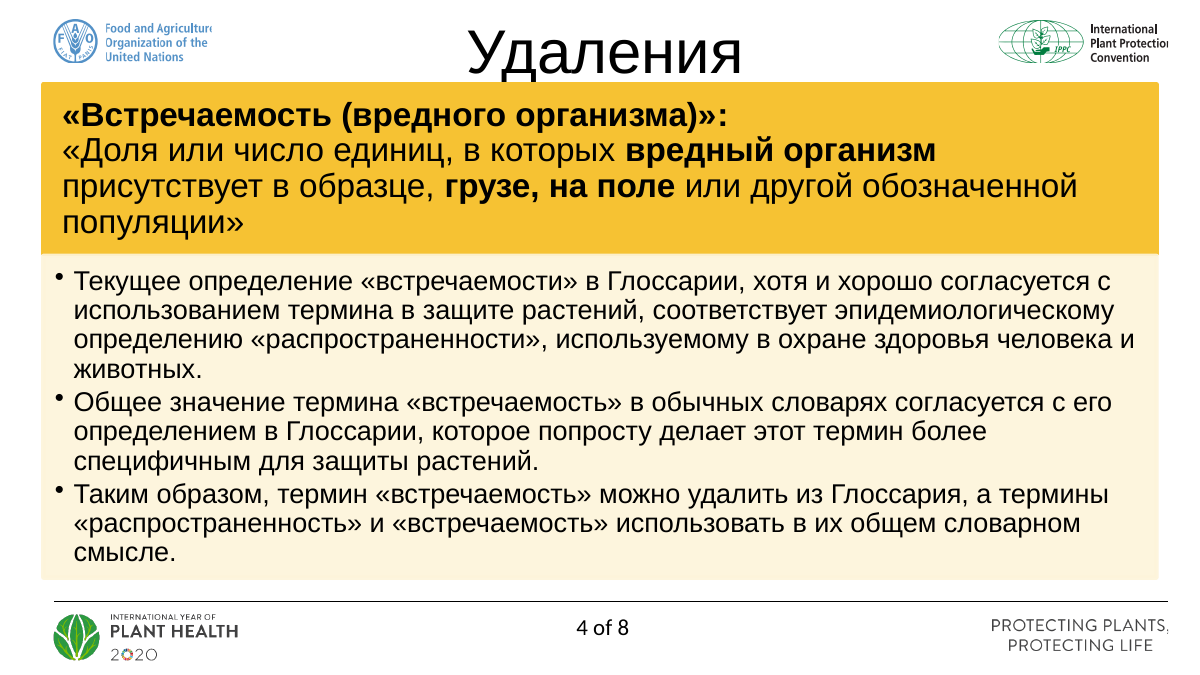

Удаления
«Встречаемость (вредного организма)»:
«Доля или число единиц, в которых вредный организм присутствует в образце, грузе, на поле или другой обозначенной популяции»
Текущее определение «встречаемости» в Глоссарии, хотя и хорошо согласуется с использованием термина в защите растений, соответствует эпидемиологическому определению «распространенности», используемому в охране здоровья человека и животных.
Общее значение термина «встречаемость» в обычных словарях согласуется с его определением в Глоссарии, которое попросту делает этот термин более специфичным для защиты растений.
Таким образом, термин «встречаемость» можно удалить из Глоссария, а термины «распространенность» и «встречаемость» использовать в их общем словарном смысле.

4 of 8